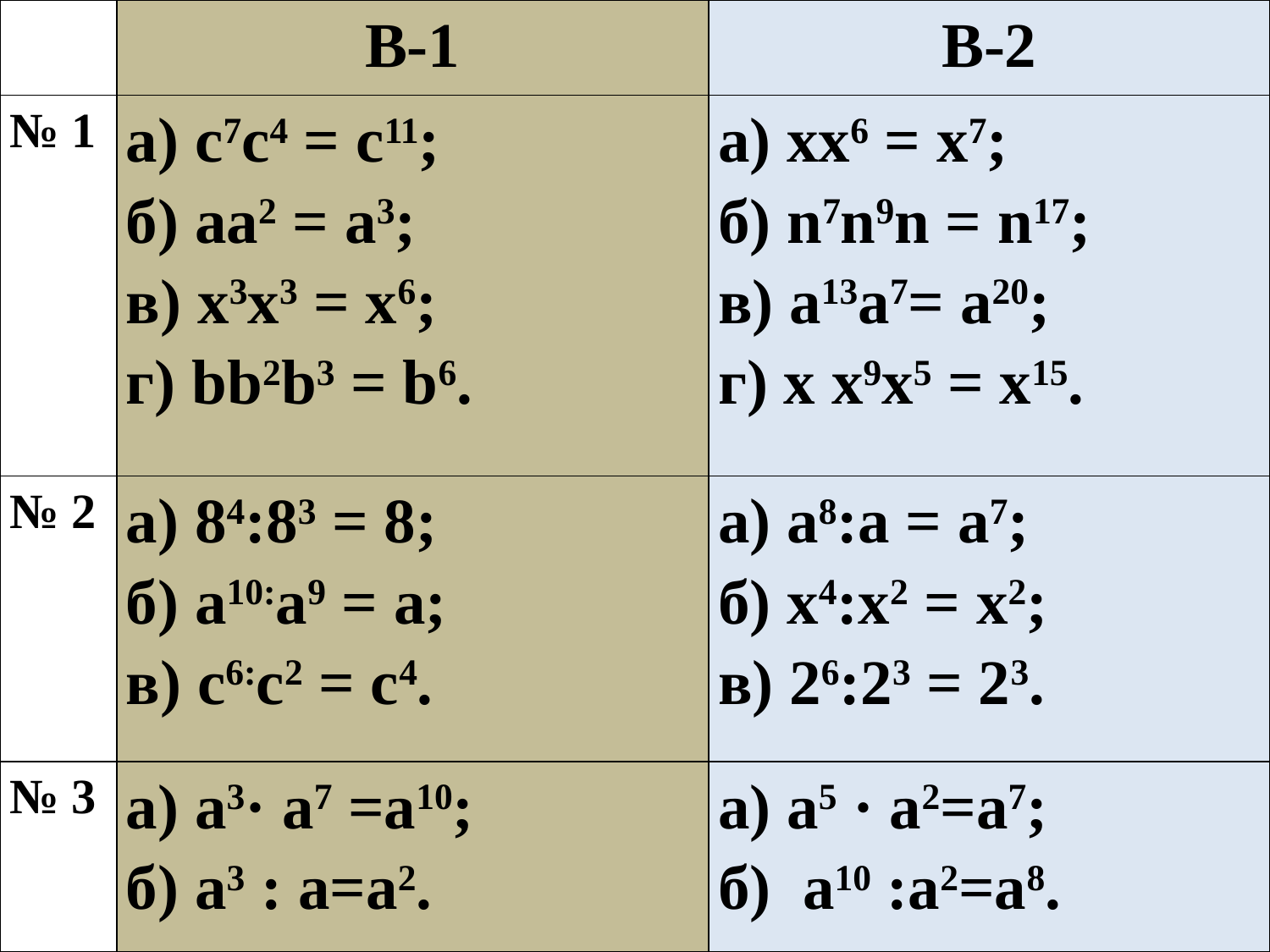

|  | В-1 | В-2 |
| --- | --- | --- |
| № 1 | а) с7с4 = с11; б) аа2 = а3; в) х3х3 = х6; г) bb2b3 = b6. | а) хх6 = х7; б) n7n9n = n17; в) а13а7= a20; г) х х9х5 = x15. |
| № 2 | а) 84:83 = 8; б) а10:а9 = a; в) с6:с2 = c4. | а) а8:а = a7; б) х4:х2 = x2; в) 26:23 = 23. |
| № 3 | а) а3· a7 =а10; б) a3 : а=а2. | а) a5 · а2=а7; б) a10 :а2=а8. |